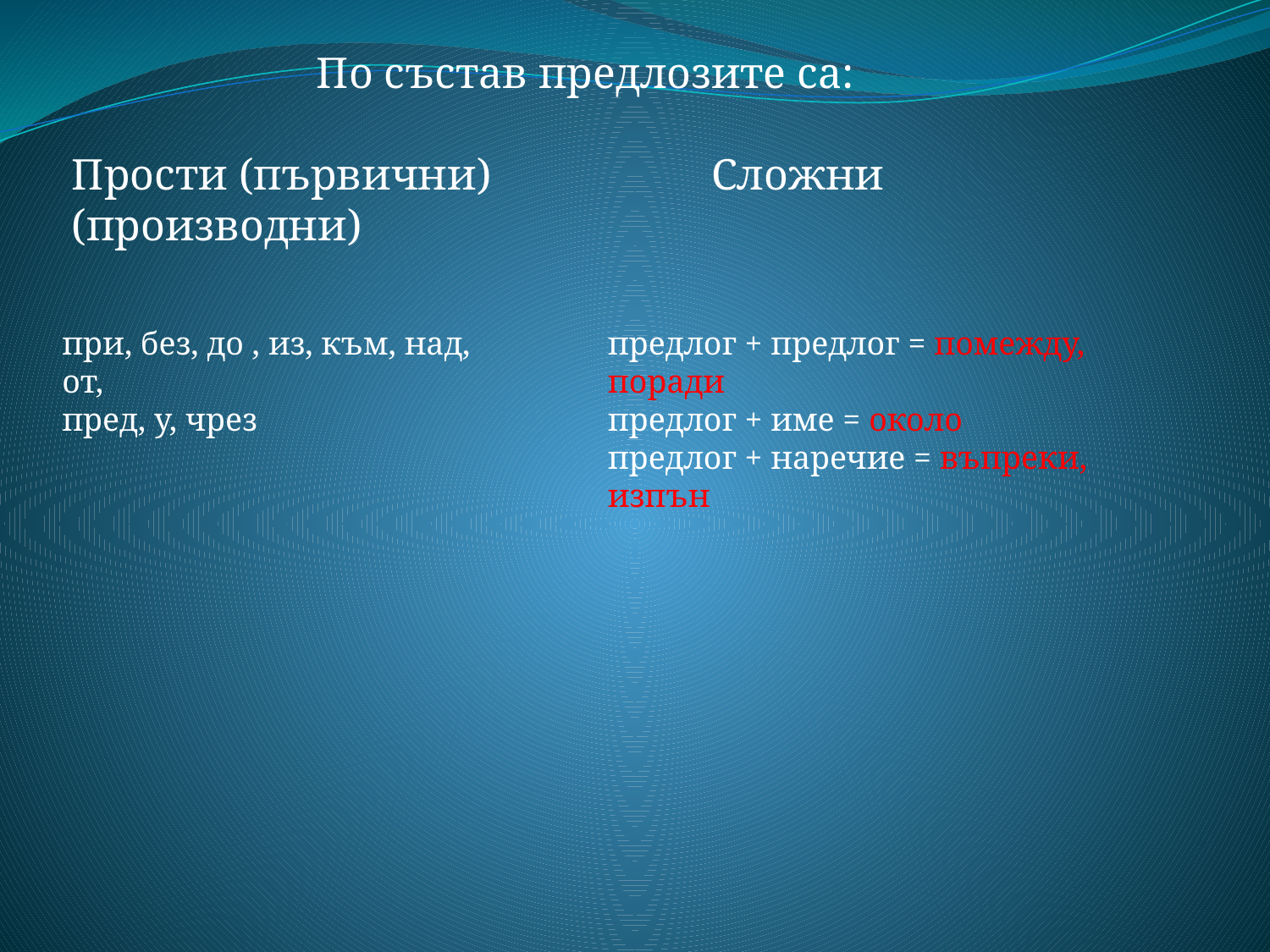

По състав предлозите са:

Прости (първични)                    Сложни (производни)
при, без, до , из, към, над, от,
пред, у, чрез
предлог + предлог = помежду, поради
предлог + име = около
предлог + наречие = въпреки, изпън